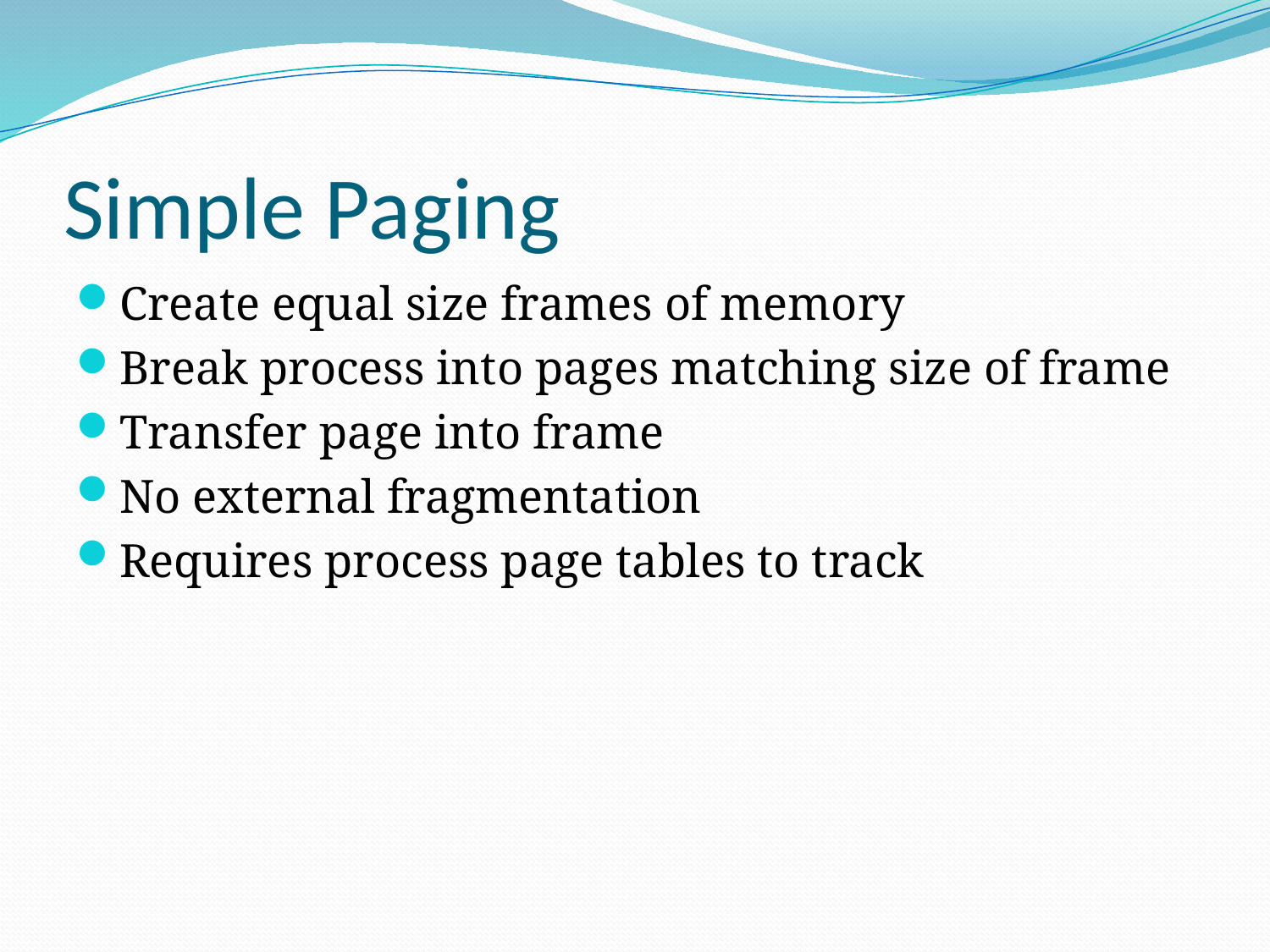

# Simple Paging
Create equal size frames of memory
Break process into pages matching size of frame
Transfer page into frame
No external fragmentation
Requires process page tables to track